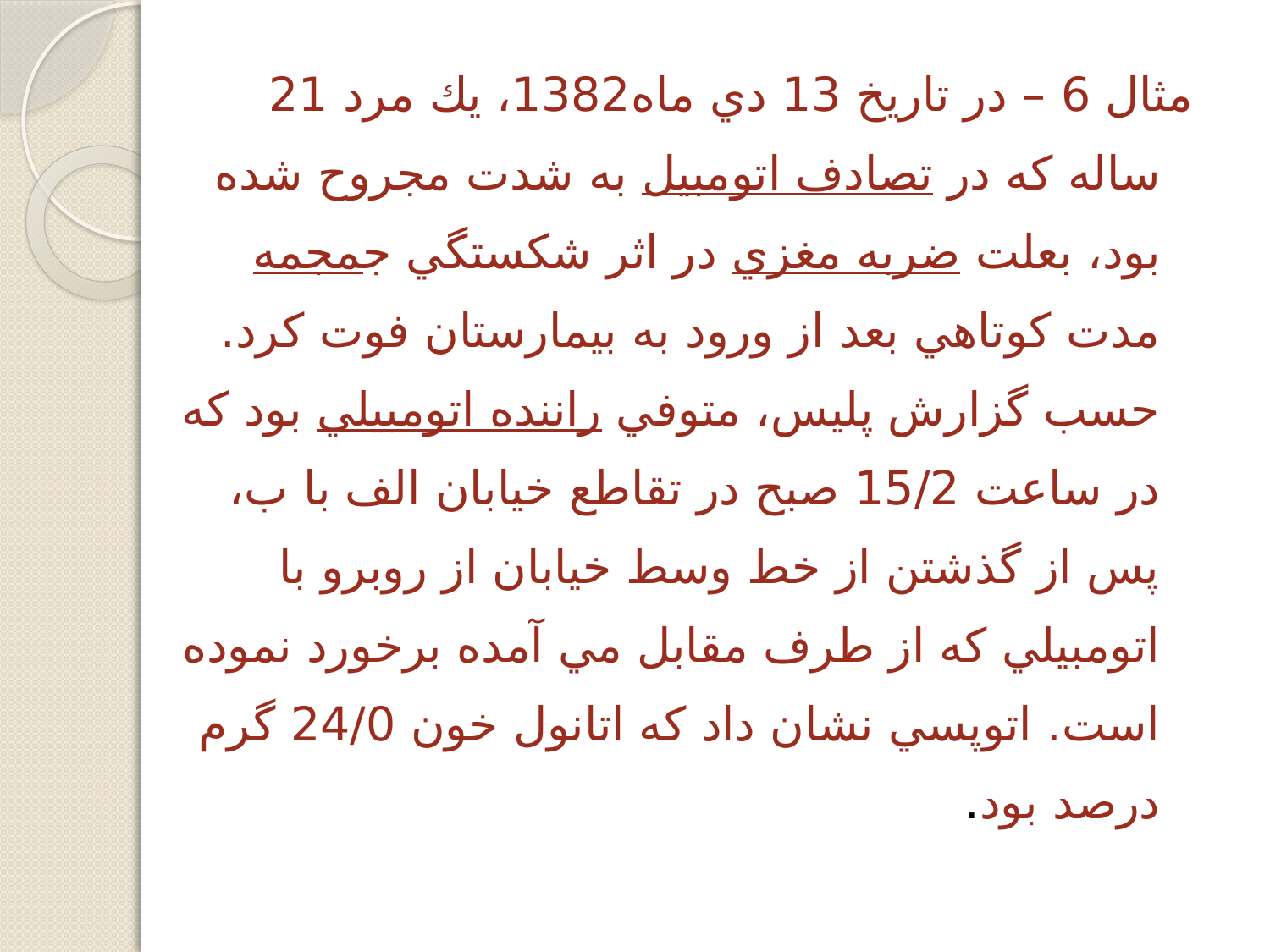

مثال 6 – در تاريخ 13 دي ماه1382، يك مرد 21 ساله كه در تصادف اتومبيل به شدت مجروح شده بود، بعلت ضربه مغزي در اثر شكستگي جمجمه مدت كوتاهي بعد از ورود به بيمارستان فوت كرد. حسب گزارش پليس، متوفي راننده اتومبيلي بود كه در ساعت 15/2 صبح در تقاطع خيابان الف با ب، پس از گذشتن از خط وسط خيابان از روبرو با اتومبيلي كه از طرف مقابل مي آمده برخورد نموده است. اتوپسي نشان داد كه اتانول خون 24/0 گرم درصد بود.